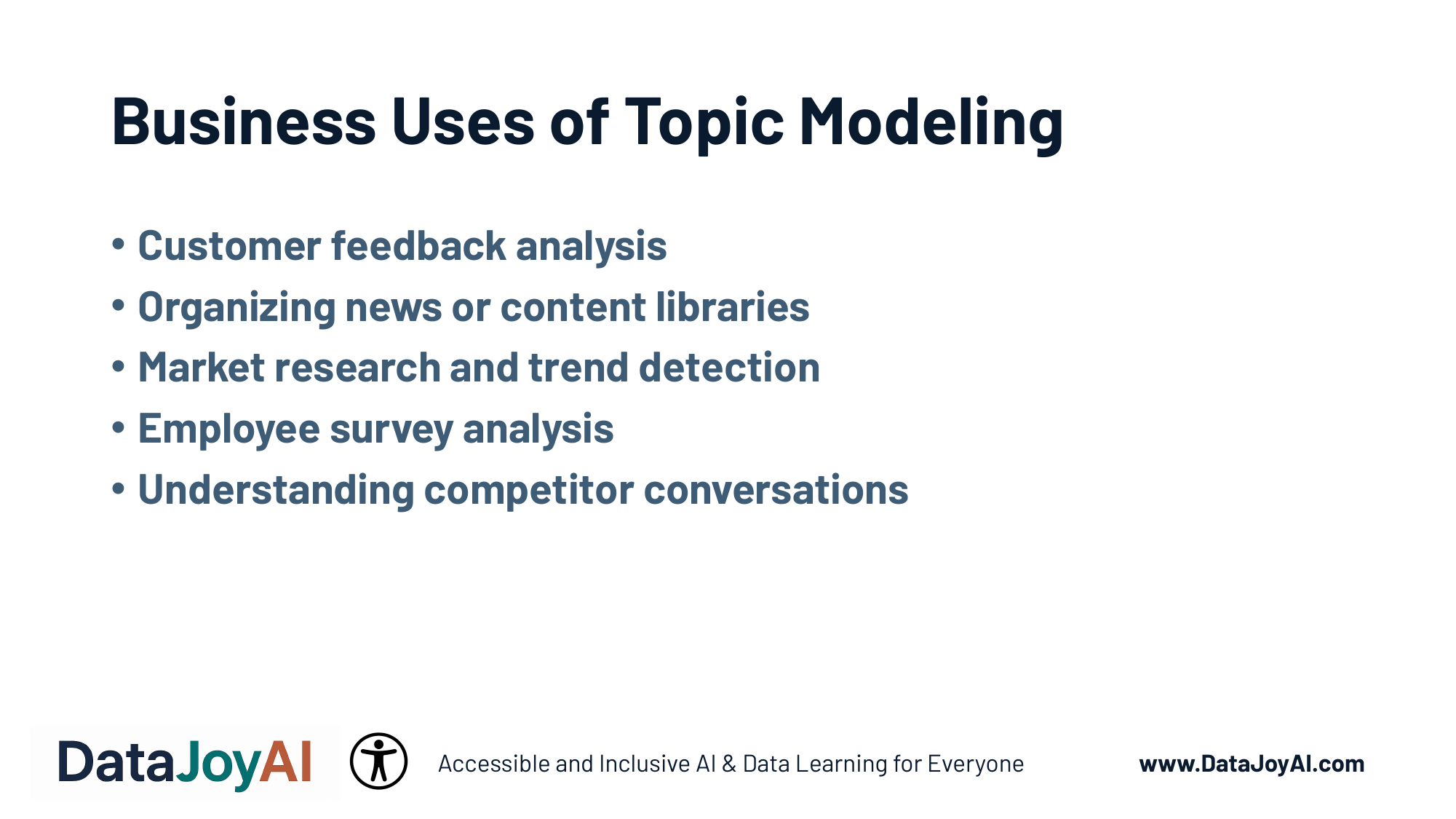

# Business Uses of Topic Modeling
Customer feedback analysis
Organizing news or content libraries
Market research and trend detection
Employee survey analysis
Understanding competitor conversations